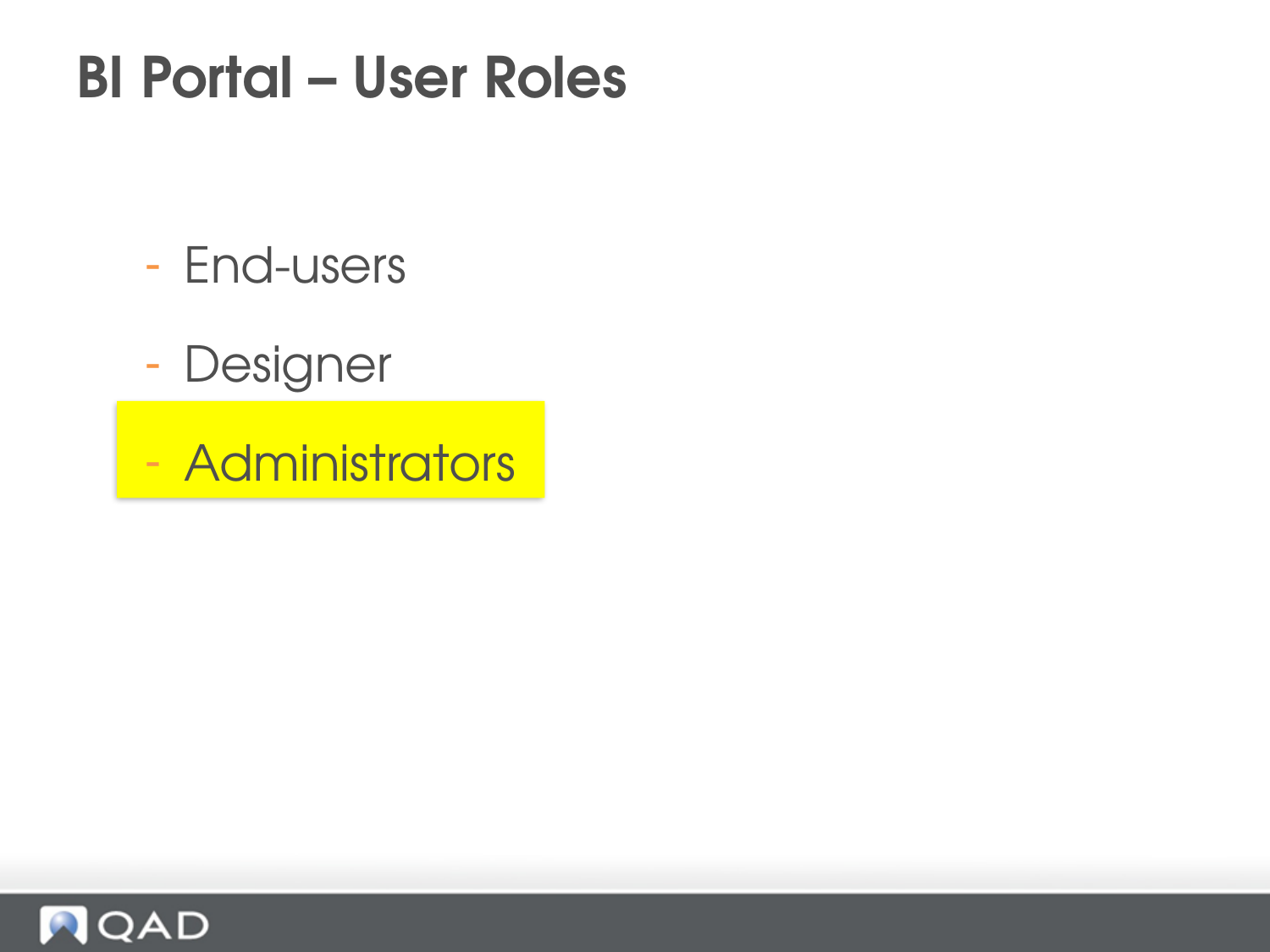

# BI Portal – User Roles
End-users
Designer
Administrators